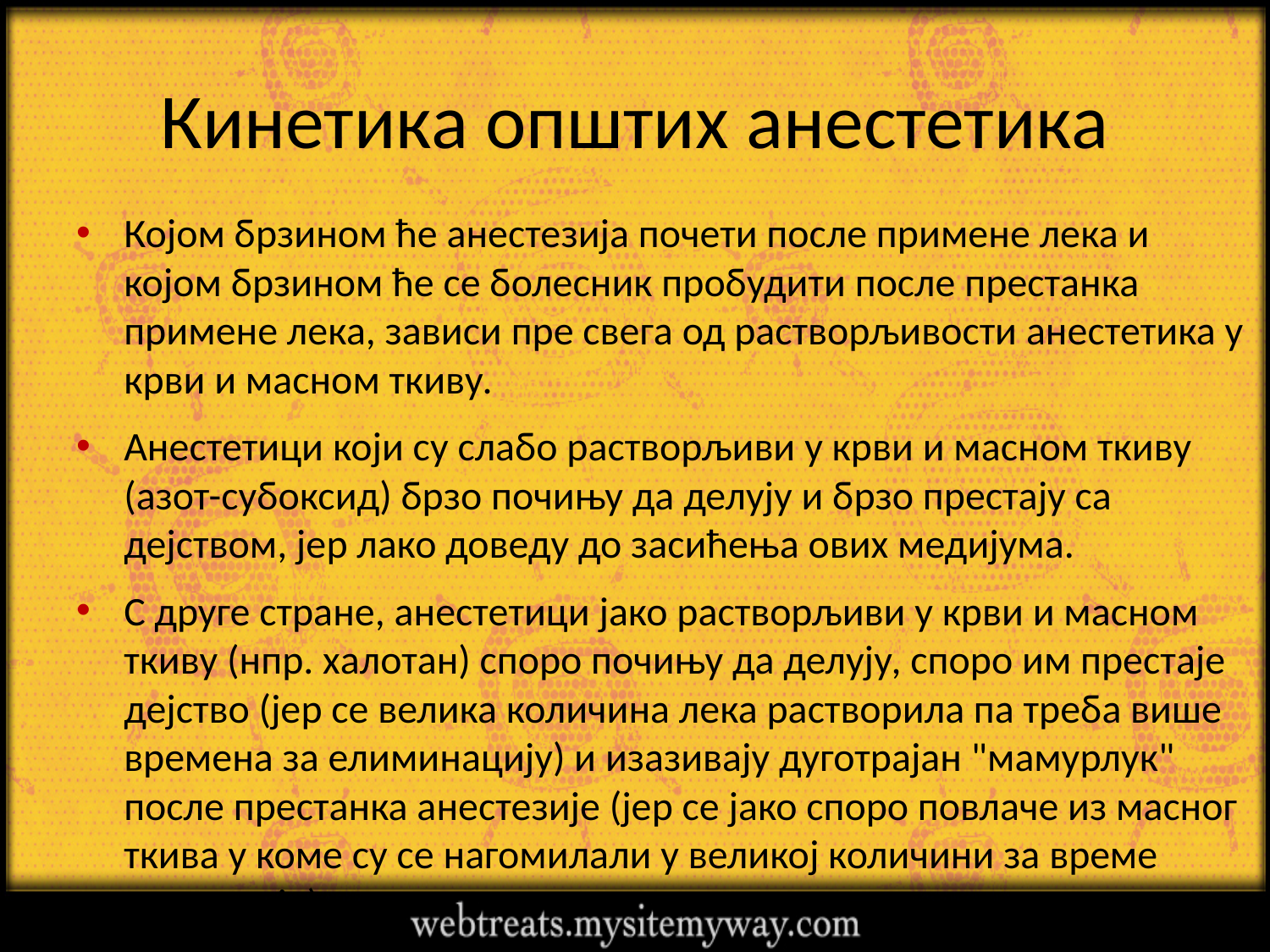

# Кинетика општих анестетика
Којом брзином ће анестезија почети после примене лека и којом брзином ће се болесник пробудити после престанка примене лека, зависи пре свега од растворљивости анестетика у крви и масном ткиву.
Анестетици који су слабо растворљиви у крви и масном ткиву (азот-субоксид) брзо почињу да делују и брзо престају са дејством, јер лако доведу до засићења ових медијума.
С друге стране, анестетици јако растворљиви у крви и масном ткиву (нпр. халотан) споро почињу да делују, споро им престаје дејство (јер се велика количина лека растворила па треба више времена за елиминацију) и изазивају дуготрајан "мамурлук" после престанка анестезије (јер се јако споро повлаче из масног ткива у коме су се нагомилали у великој количини за време анестезије).